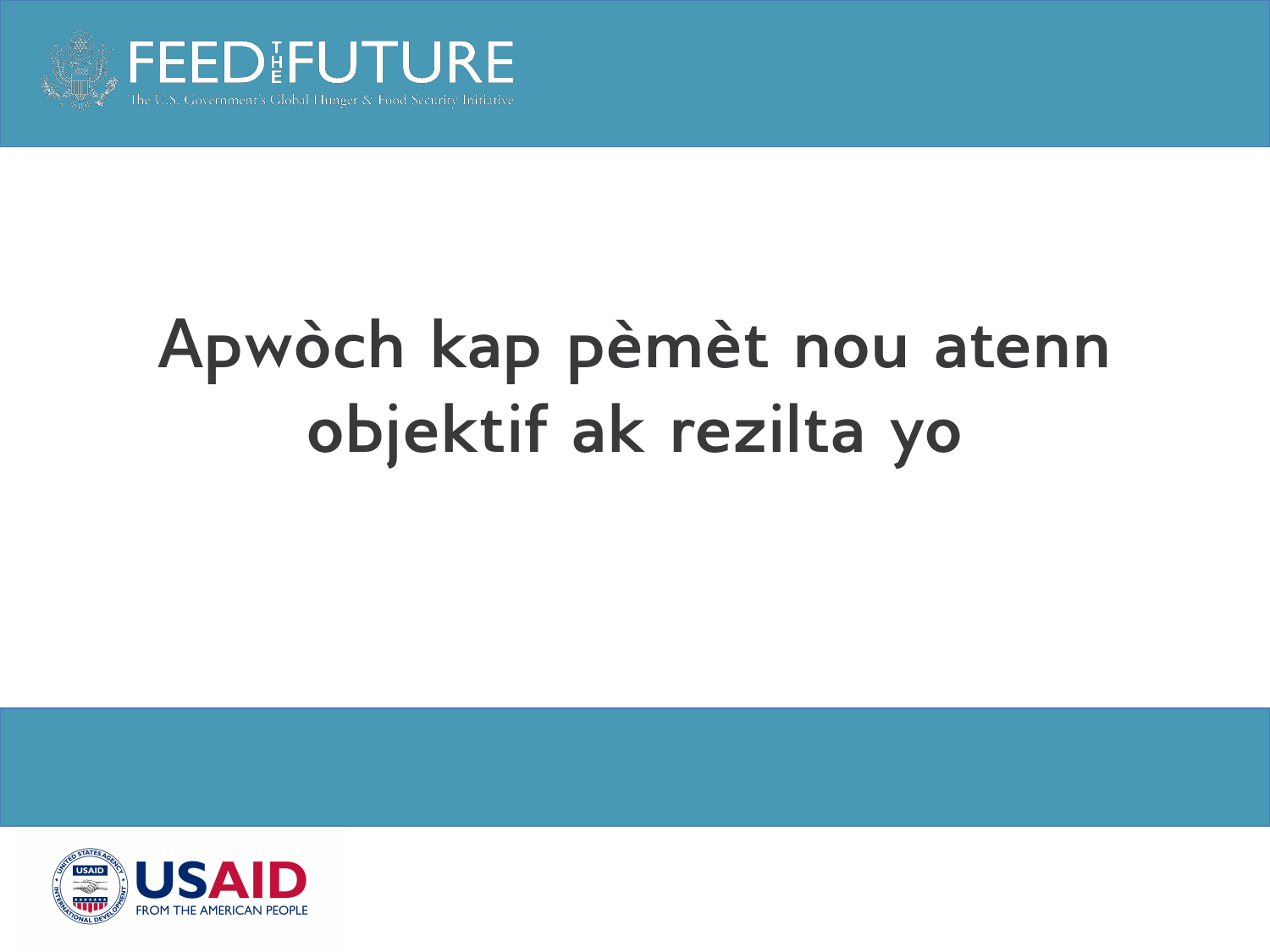

Apwòch kap pèmèt nou atenn objektif ak rezilta yo